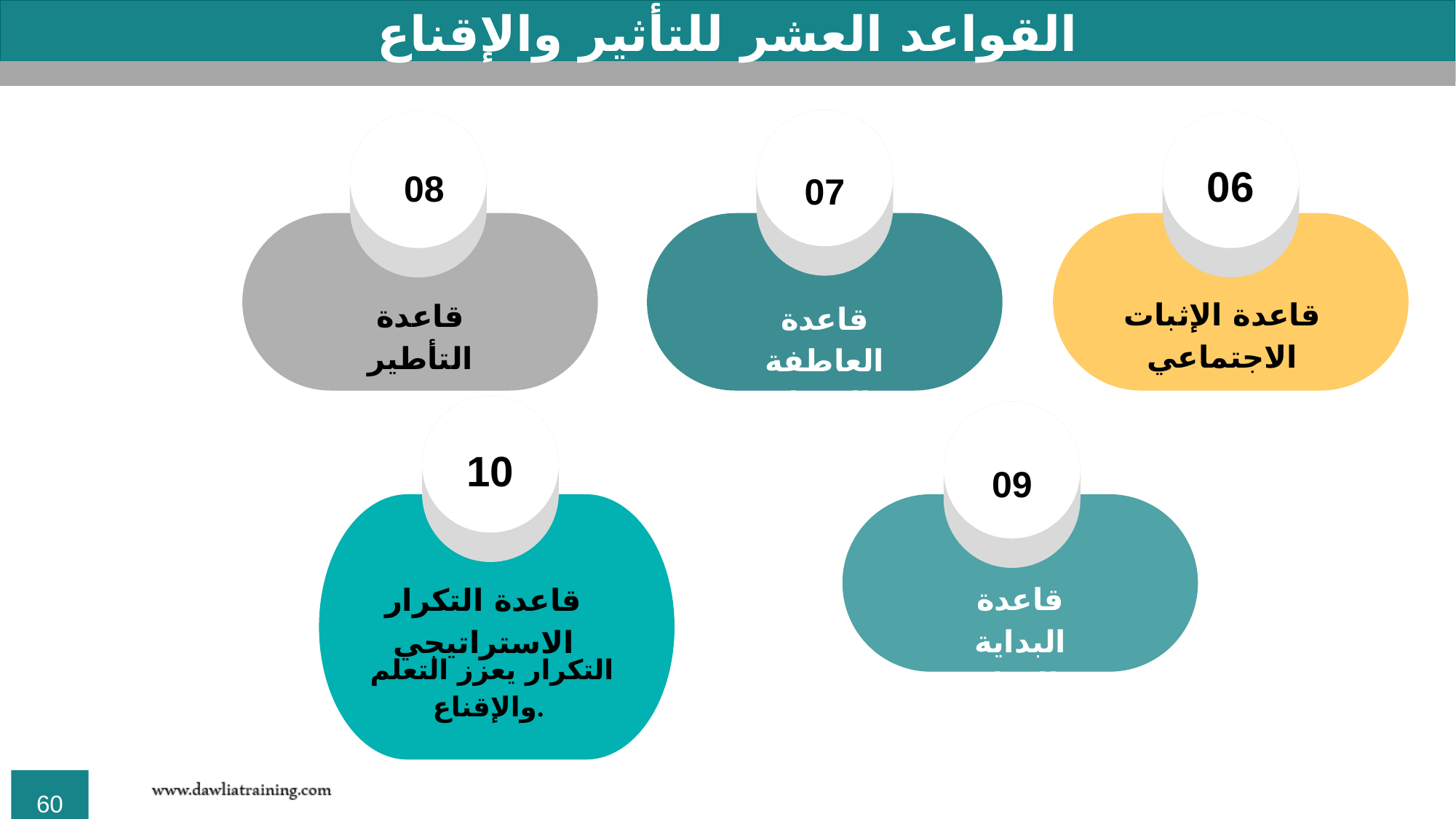

القواعد العشر للتأثير والإقناع

06
08
07
قاعدة الإثبات الاجتماعي
قاعدة التأطير
قاعدة العاطفة والمنطق

10

09
قاعدة البداية والنهاية
قاعدة التكرار الاستراتيجي
التكرار يعزز التعلم والإقناع.